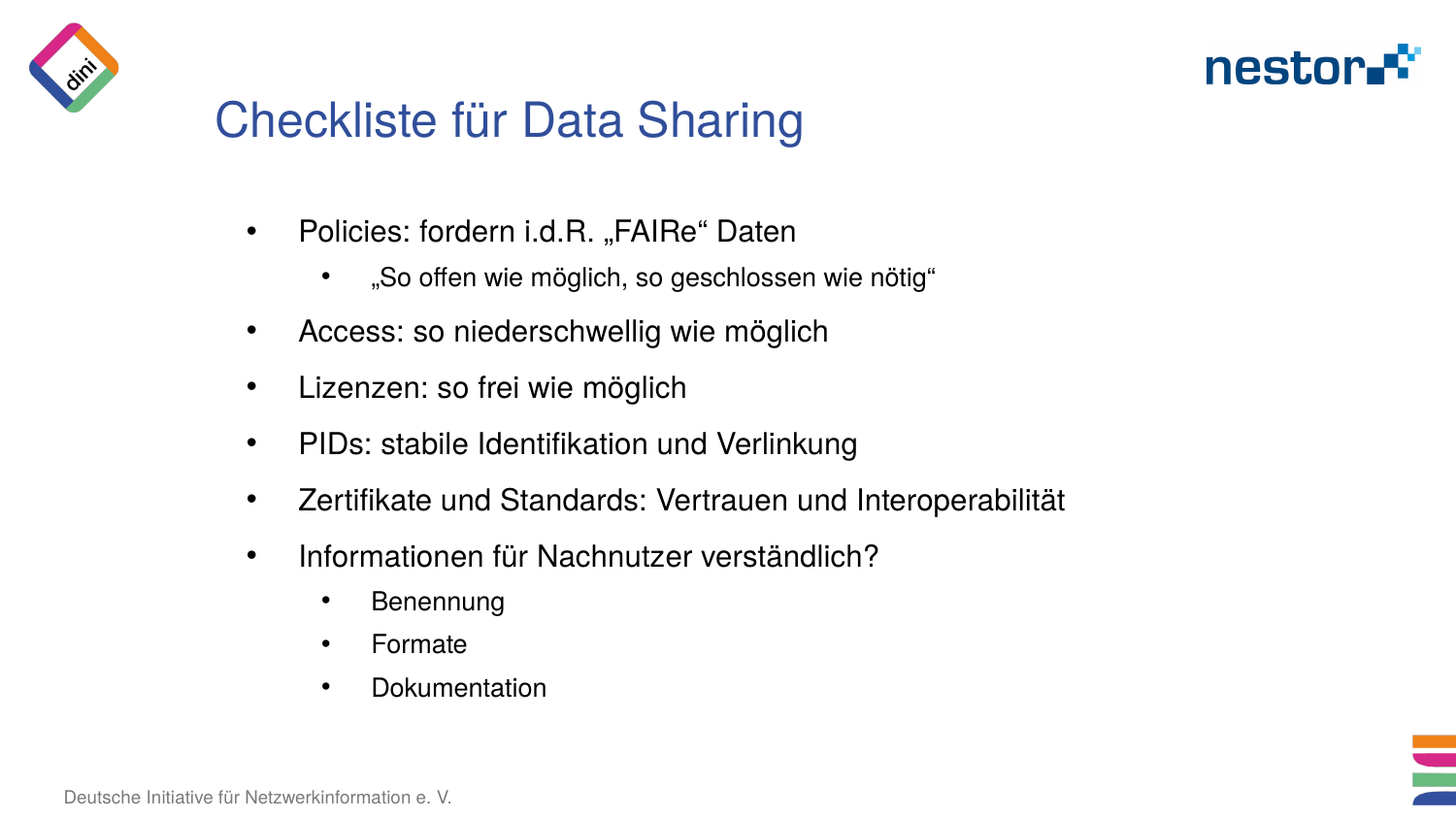

# Checkliste für Data Sharing
Policies: fordern i.d.R. „FAIRe“ Daten
„So offen wie möglich, so geschlossen wie nötig“
Access: so niederschwellig wie möglich
Lizenzen: so frei wie möglich
PIDs: stabile Identifikation und Verlinkung
Zertifikate und Standards: Vertrauen und Interoperabilität
Informationen für Nachnutzer verständlich?
Benennung
Formate
Dokumentation